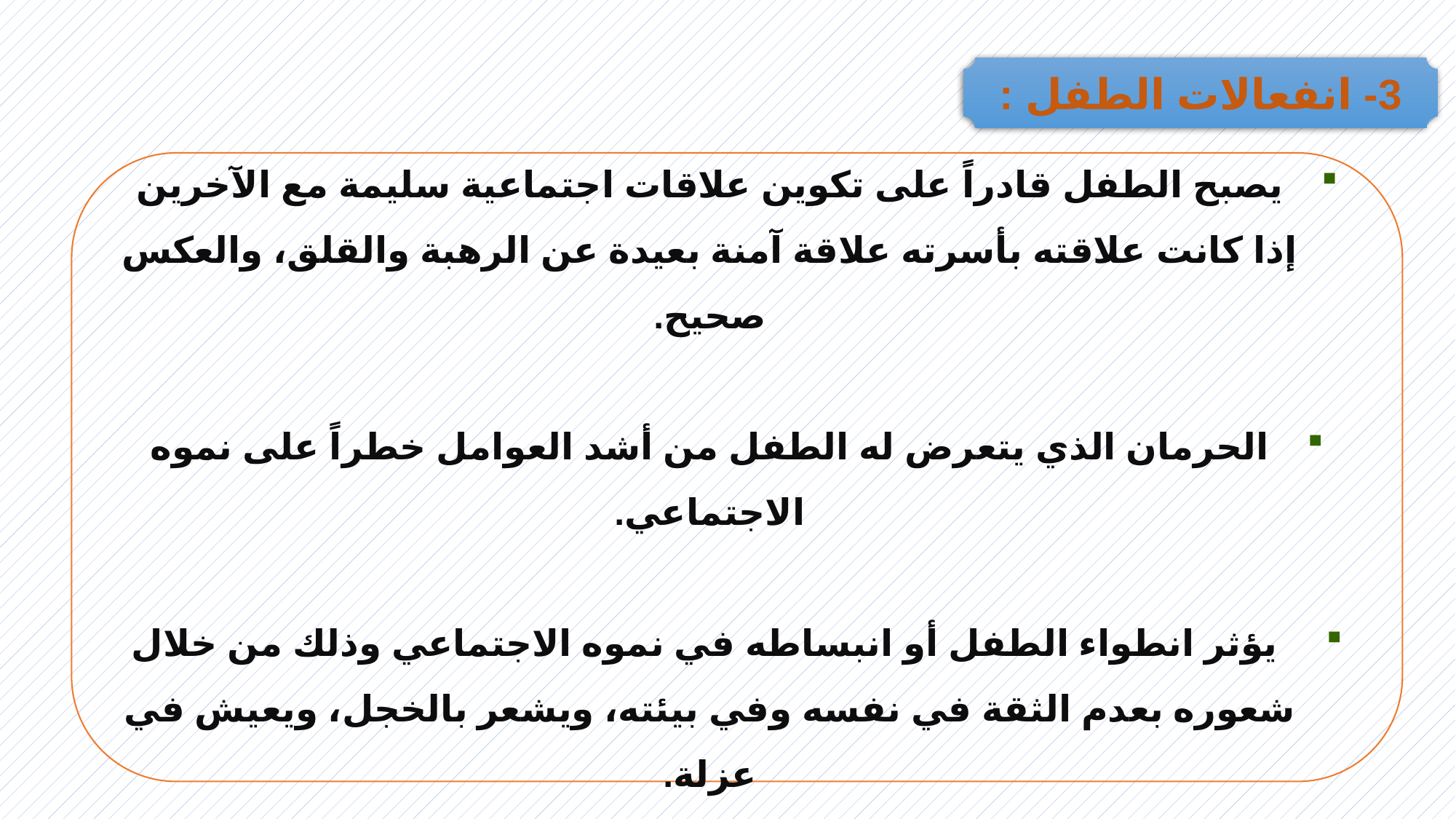

3- انفعالات الطفل :
يصبح الطفل قادراً على تكوين علاقات اجتماعية سليمة مع الآخرين إذا كانت علاقته بأسرته علاقة آمنة بعيدة عن الرهبة والقلق، والعكس صحيح.

الحرمان الذي يتعرض له الطفل من أشد العوامل خطراً على نموه الاجتماعي.

 يؤثر انطواء الطفل أو انبساطه في نموه الاجتماعي وذلك من خلال شعوره بعدم الثقة في نفسه وفي بيئته، ويشعر بالخجل، ويعيش في عزلة.